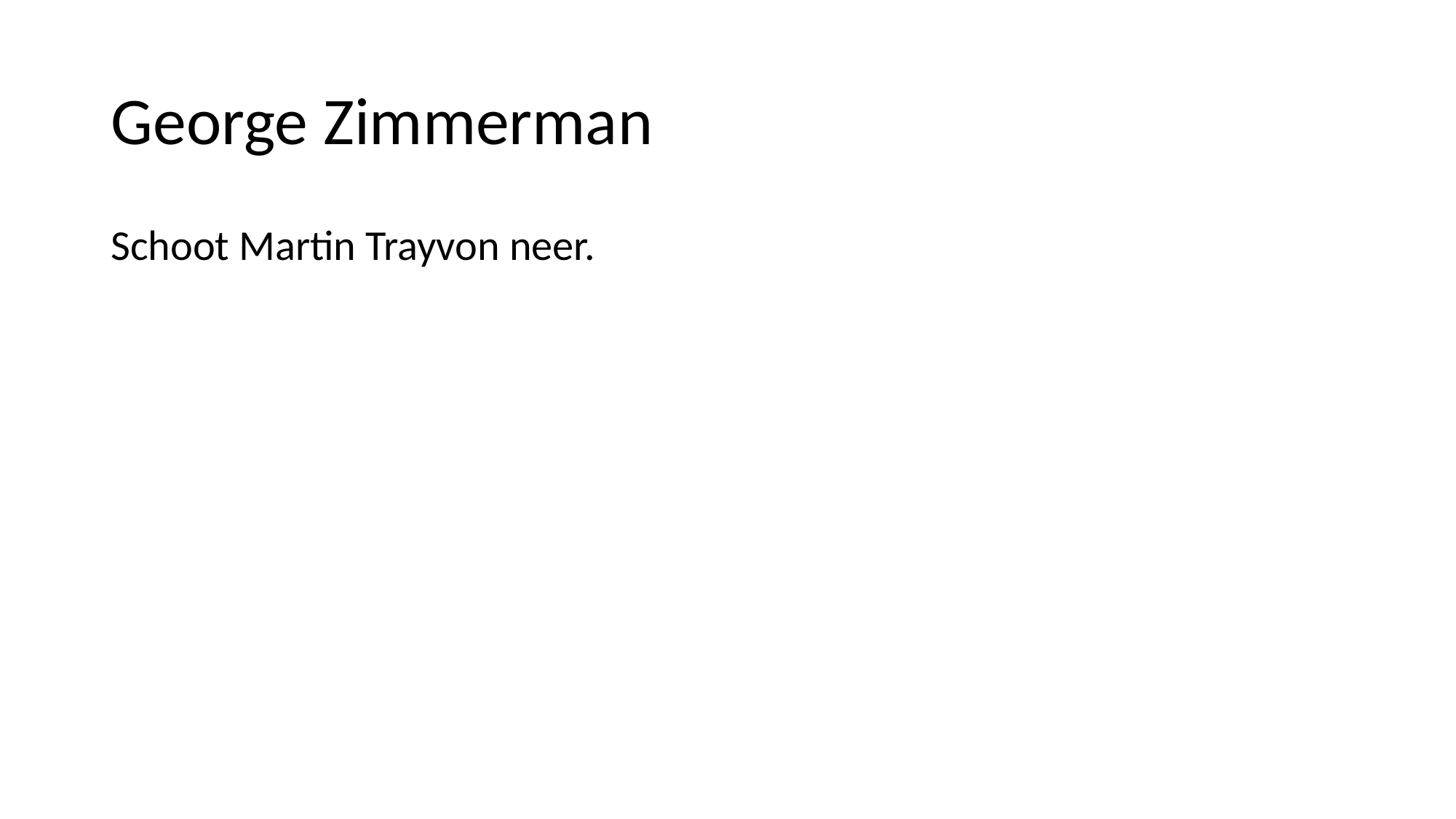

# George Zimmerman
Schoot Martin Trayvon neer.